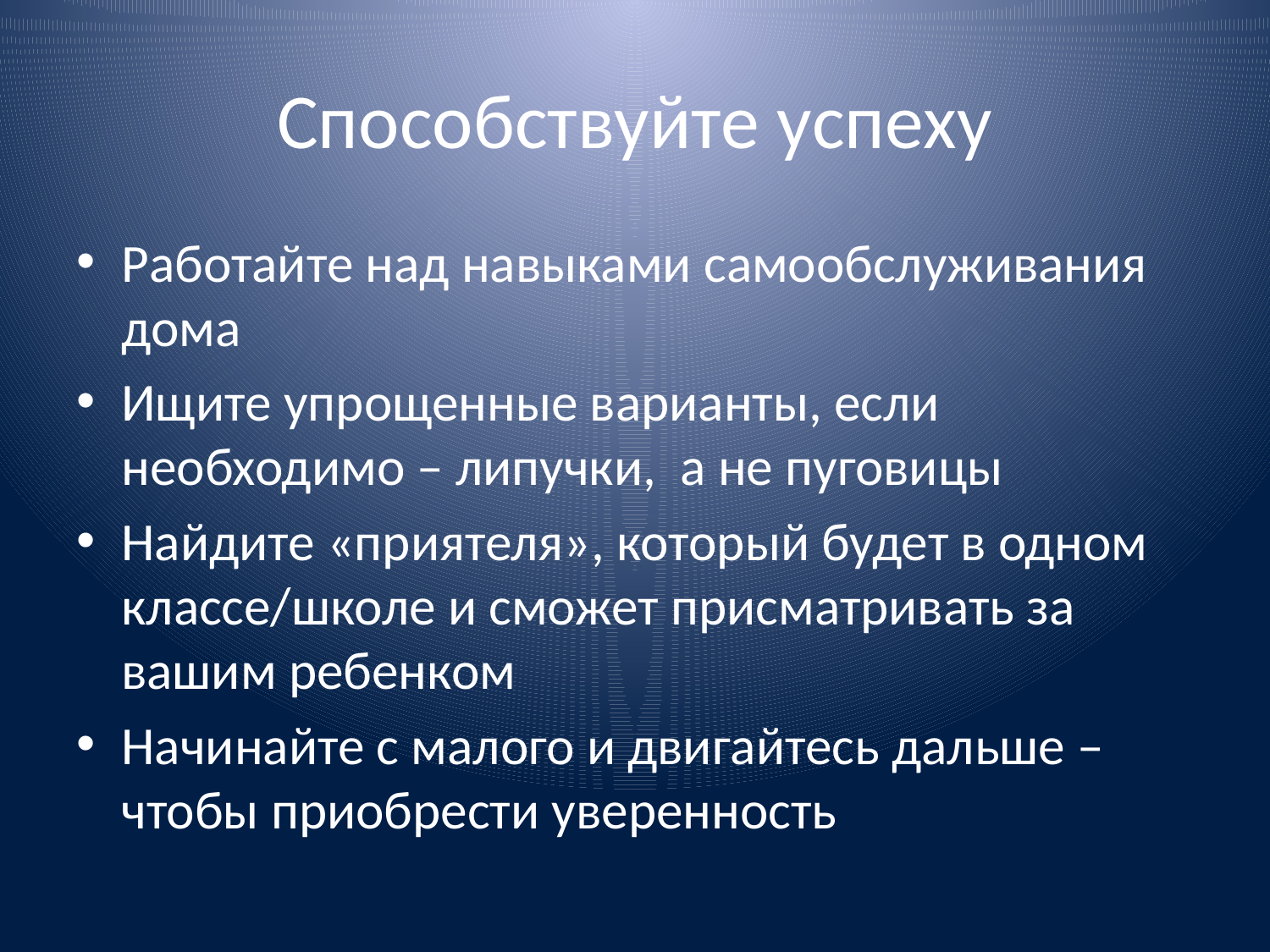

# Способствуйте успеху
Работайте над навыками самообслуживания дома
Ищите упрощенные варианты, если необходимо – липучки,  а не пуговицы
Найдите «приятеля», который будет в одном классе/школе и сможет присматривать за вашим ребенком
Начинайте с малого и двигайтесь дальше – чтобы приобрести уверенность